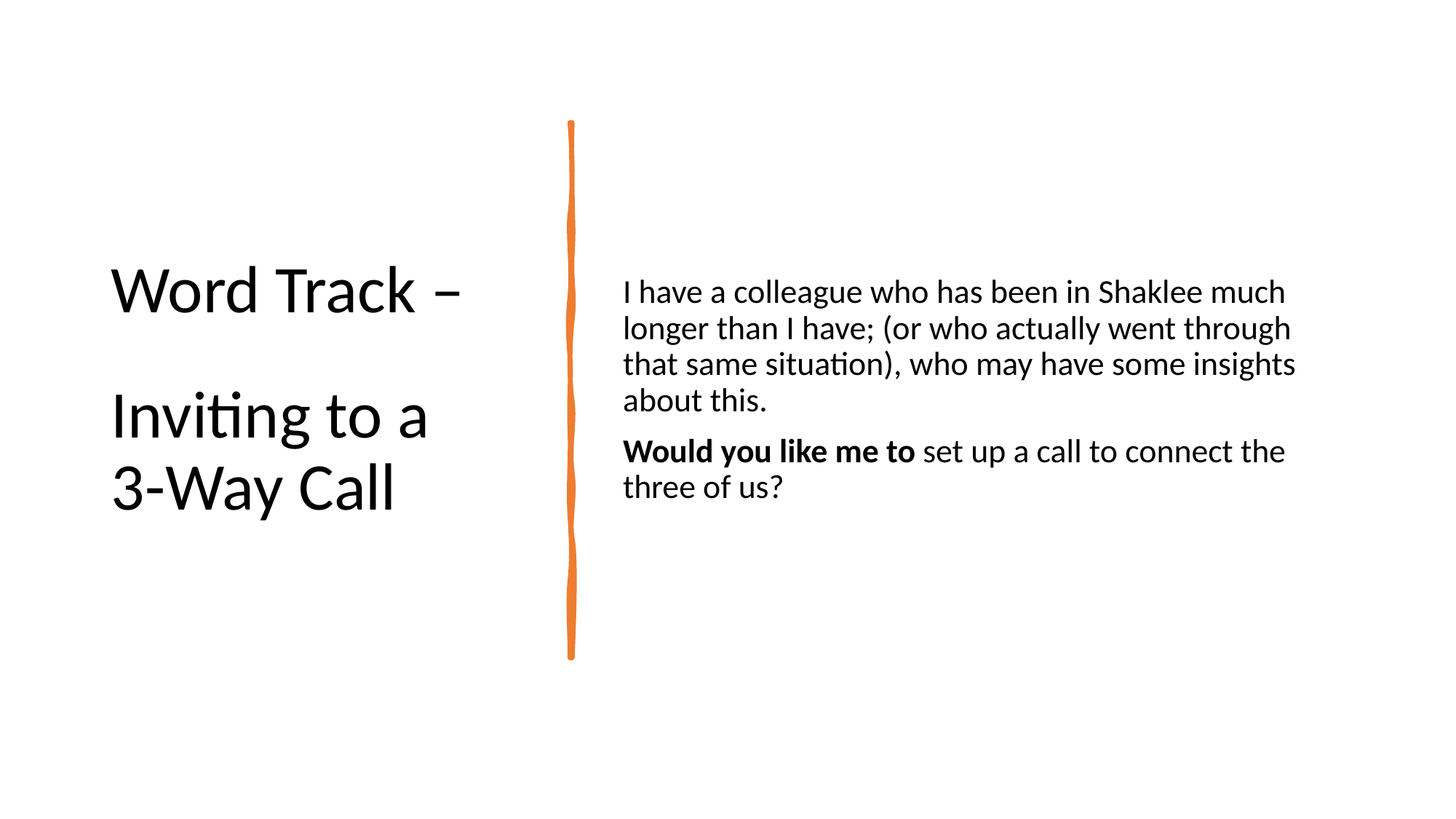

# Word Track – Inviting to a 3-Way Call
I have a colleague who has been in Shaklee much longer than I have; (or who actually went through that same situation), who may have some insights about this.
Would you like me to set up a call to connect the three of us?